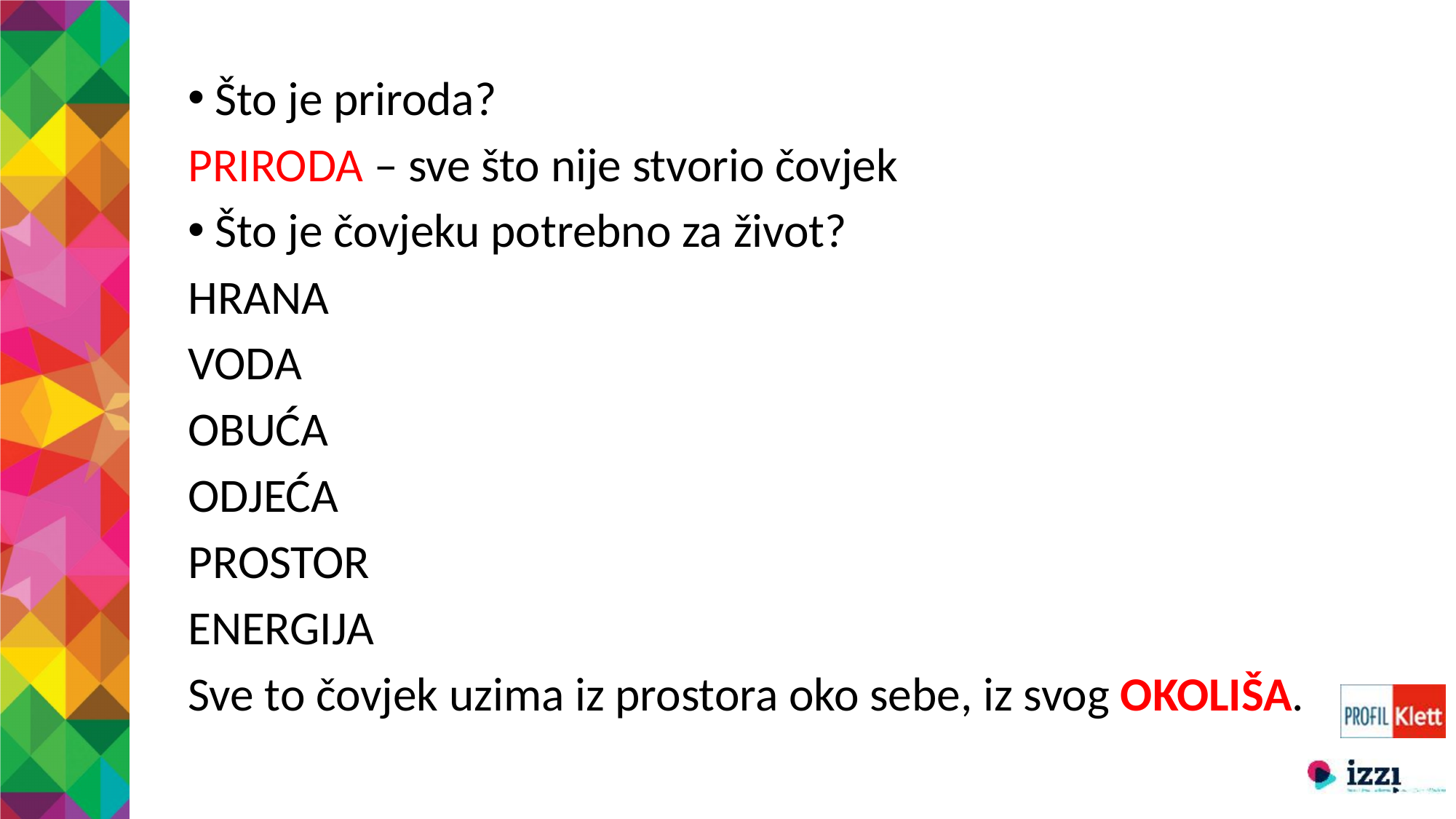

Što je priroda?
PRIRODA – sve što nije stvorio čovjek
Što je čovjeku potrebno za život?
HRANA
VODA
OBUĆA
ODJEĆA
PROSTOR
ENERGIJA
Sve to čovjek uzima iz prostora oko sebe, iz svog OKOLIŠA.